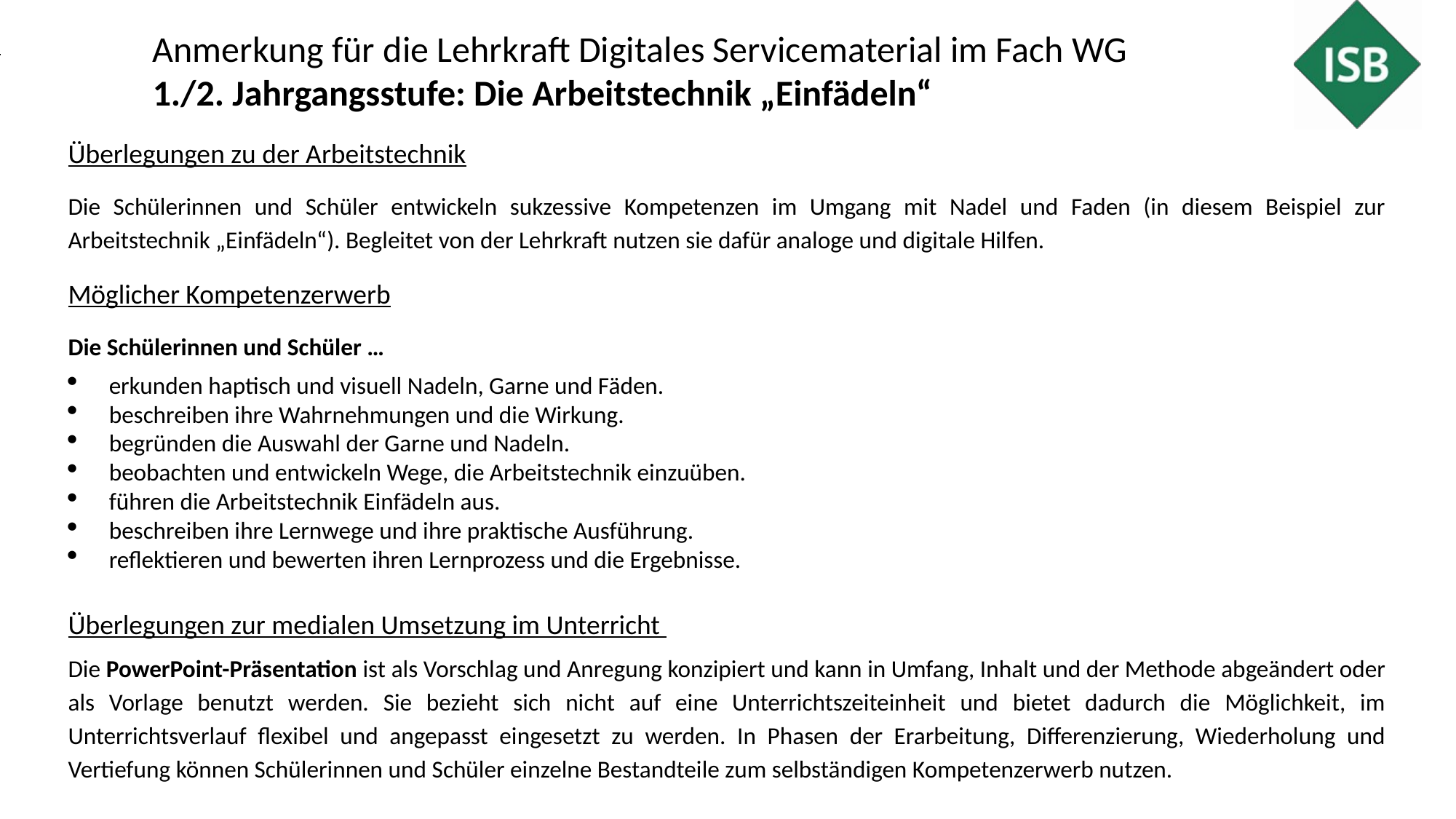

Anmerkung für die Lehrkraft Digitales Servicematerial im Fach WG
1./2. Jahrgangsstufe: Die Arbeitstechnik „Einfädeln“

Überlegungen zu der Arbeitstechnik
Die Schülerinnen und Schüler entwickeln sukzessive Kompetenzen im Umgang mit Nadel und Faden (in diesem Beispiel zur Arbeitstechnik „Einfädeln“). Begleitet von der Lehrkraft nutzen sie dafür analoge und digitale Hilfen.
Möglicher Kompetenzerwerb
Die Schülerinnen und Schüler …
erkunden haptisch und visuell Nadeln, Garne und Fäden.
beschreiben ihre Wahrnehmungen und die Wirkung.
begründen die Auswahl der Garne und Nadeln.
beobachten und entwickeln Wege, die Arbeitstechnik einzuüben.
führen die Arbeitstechnik Einfädeln aus.
beschreiben ihre Lernwege und ihre praktische Ausführung.
reflektieren und bewerten ihren Lernprozess und die Ergebnisse.

Überlegungen zur medialen Umsetzung im Unterricht
Die PowerPoint-Präsentation ist als Vorschlag und Anregung konzipiert und kann in Umfang, Inhalt und der Methode abgeändert oder als Vorlage benutzt werden. Sie bezieht sich nicht auf eine Unterrichtszeiteinheit und bietet dadurch die Möglichkeit, im Unterrichtsverlauf flexibel und angepasst eingesetzt zu werden. In Phasen der Erarbeitung, Differenzierung, Wiederholung und Vertiefung können Schülerinnen und Schüler einzelne Bestandteile zum selbständigen Kompetenzerwerb nutzen.